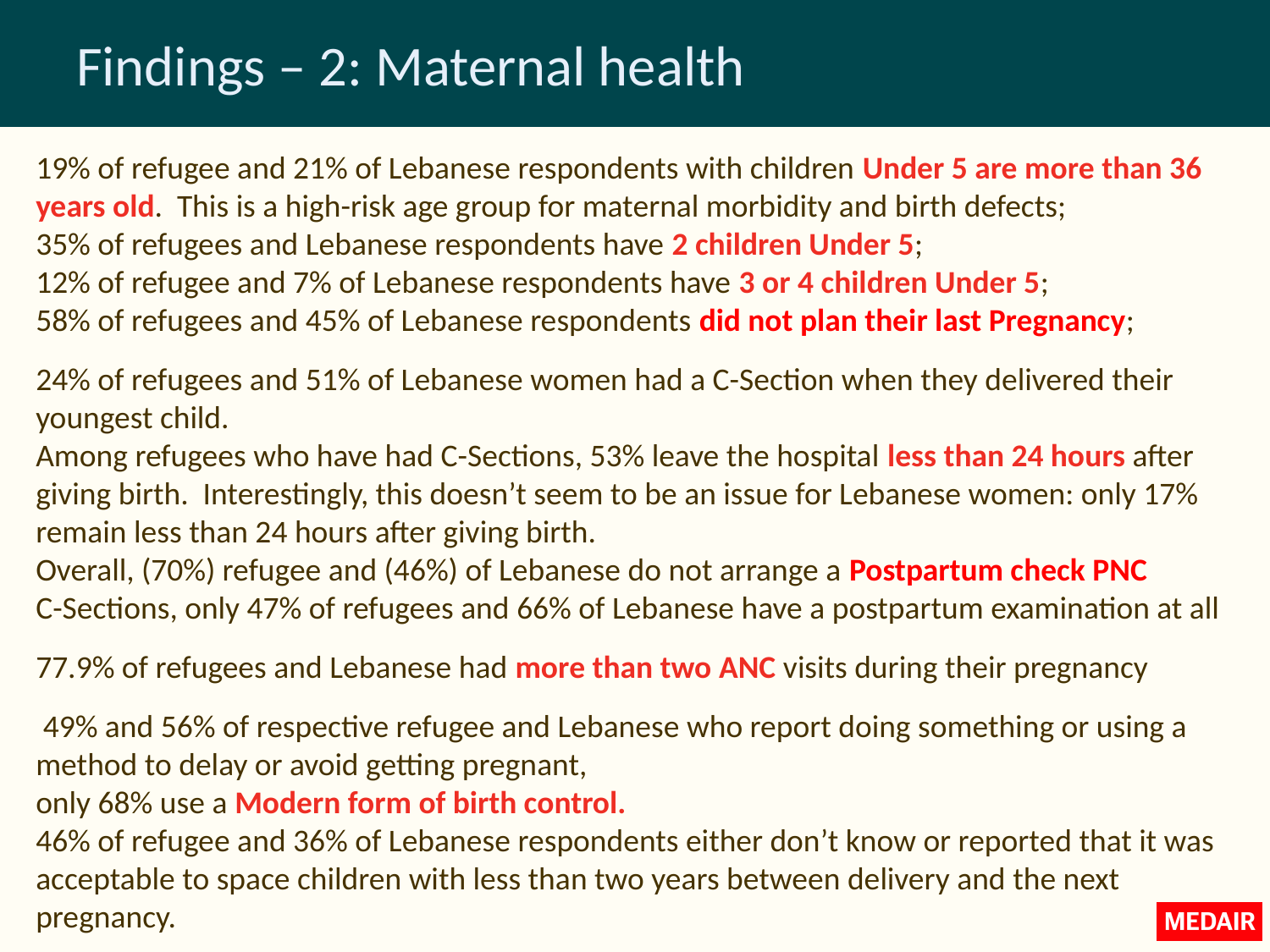

# Findings – 2: Maternal health
19% of refugee and 21% of Lebanese respondents with children Under 5 are more than 36 years old.  This is a high-risk age group for maternal morbidity and birth defects;
35% of refugees and Lebanese respondents have 2 children Under 5;
12% of refugee and 7% of Lebanese respondents have 3 or 4 children Under 5;
58% of refugees and 45% of Lebanese respondents did not plan their last Pregnancy;

24% of refugees and 51% of Lebanese women had a C-Section when they delivered their youngest child.
Among refugees who have had C-Sections, 53% leave the hospital less than 24 hours after giving birth.  Interestingly, this doesn’t seem to be an issue for Lebanese women: only 17% remain less than 24 hours after giving birth.
Overall, (70%) refugee and (46%) of Lebanese do not arrange a Postpartum check PNC
C-Sections, only 47% of refugees and 66% of Lebanese have a postpartum examination at all

77.9% of refugees and Lebanese had more than two ANC visits during their pregnancy

 49% and 56% of respective refugee and Lebanese who report doing something or using a method to delay or avoid getting pregnant,
only 68% use a Modern form of birth control.
46% of refugee and 36% of Lebanese respondents either don’t know or reported that it was acceptable to space children with less than two years between delivery and the next pregnancy.